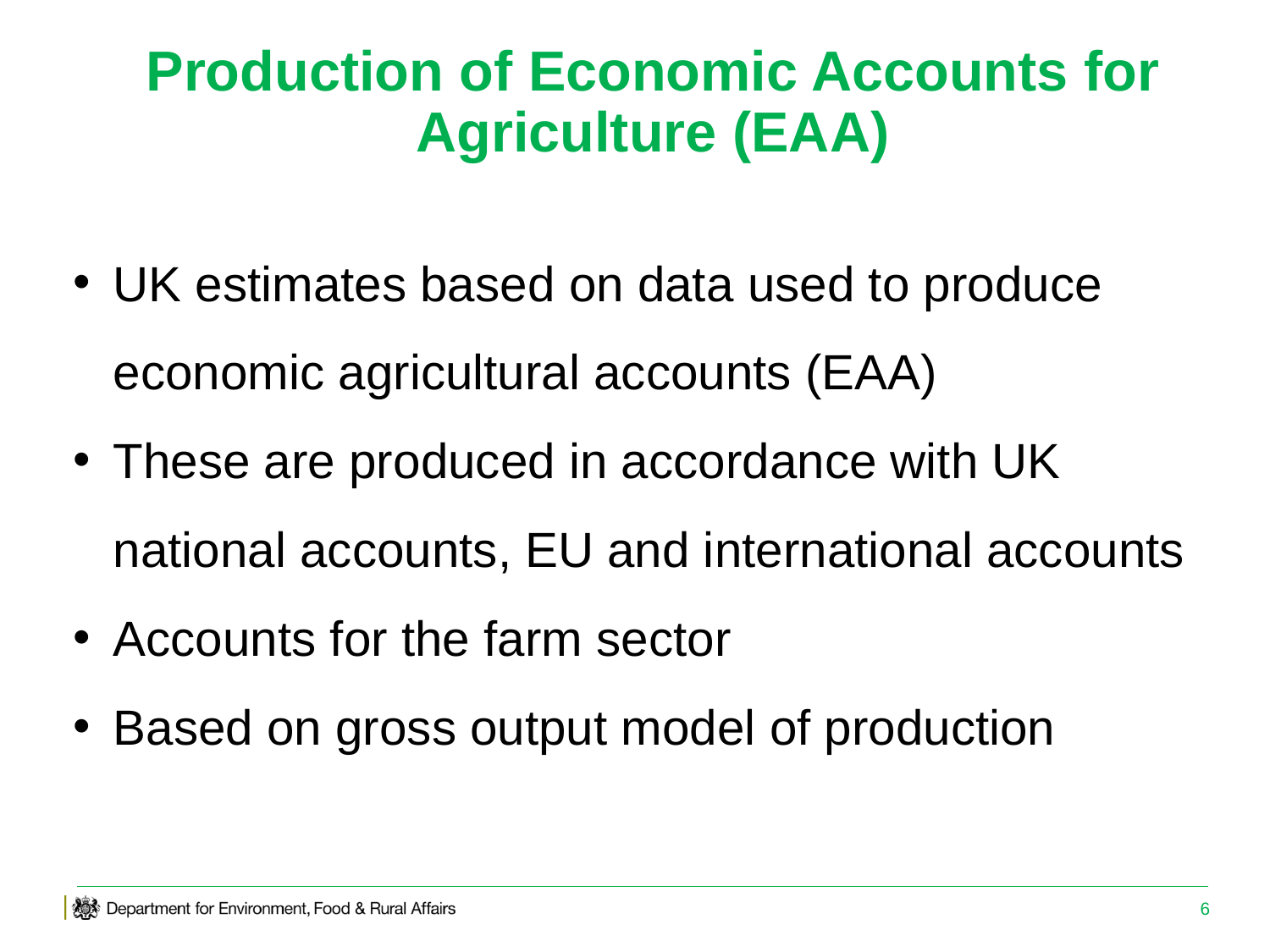

# Production of Economic Accounts for Agriculture (EAA)
UK estimates based on data used to produce economic agricultural accounts (EAA)
These are produced in accordance with UK national accounts, EU and international accounts
Accounts for the farm sector
Based on gross output model of production

6